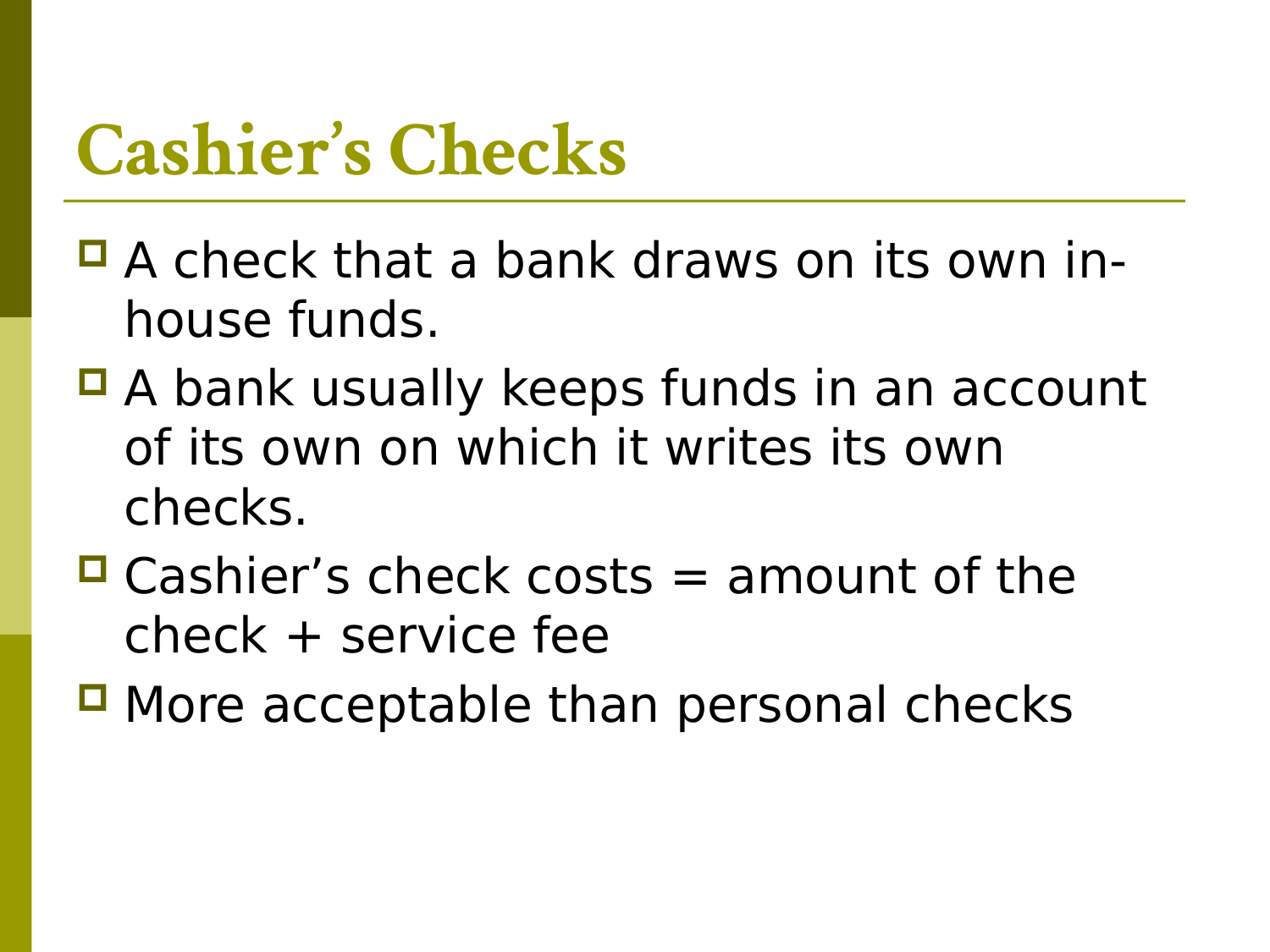

# Cashier’s Checks
A check that a bank draws on its own in-house funds.
A bank usually keeps funds in an account of its own on which it writes its own checks.
Cashier’s check costs = amount of the check + service fee
More acceptable than personal checks